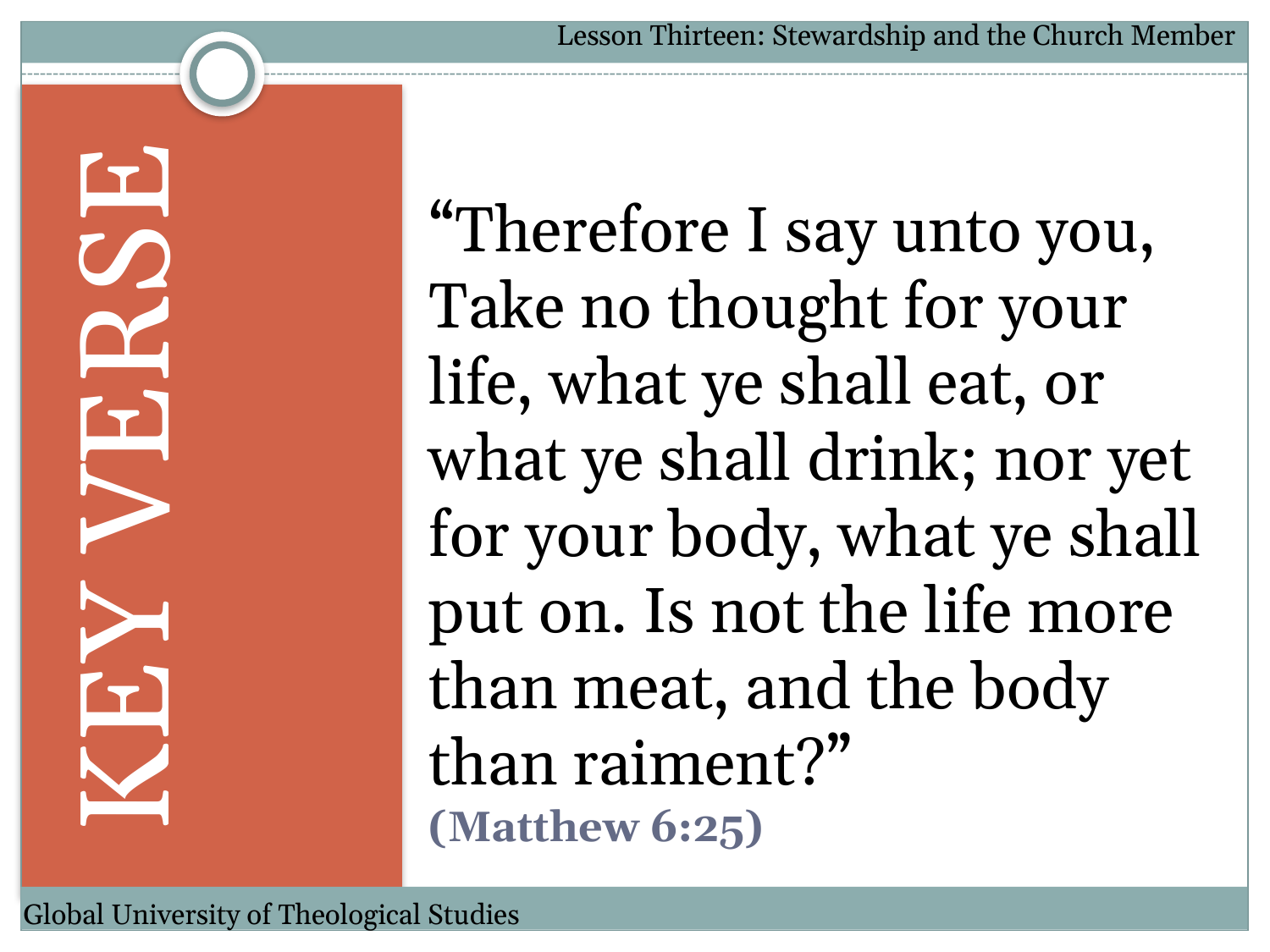

Lesson Thirteen: Stewardship and the Church Member
Key verse
“Therefore I say unto you, Take no thought for your life, what ye shall eat, or what ye shall drink; nor yet for your body, what ye shall put on. Is not the life more than meat, and the body than raiment?”
(Matthew 6:25)
Global University of Theological Studies